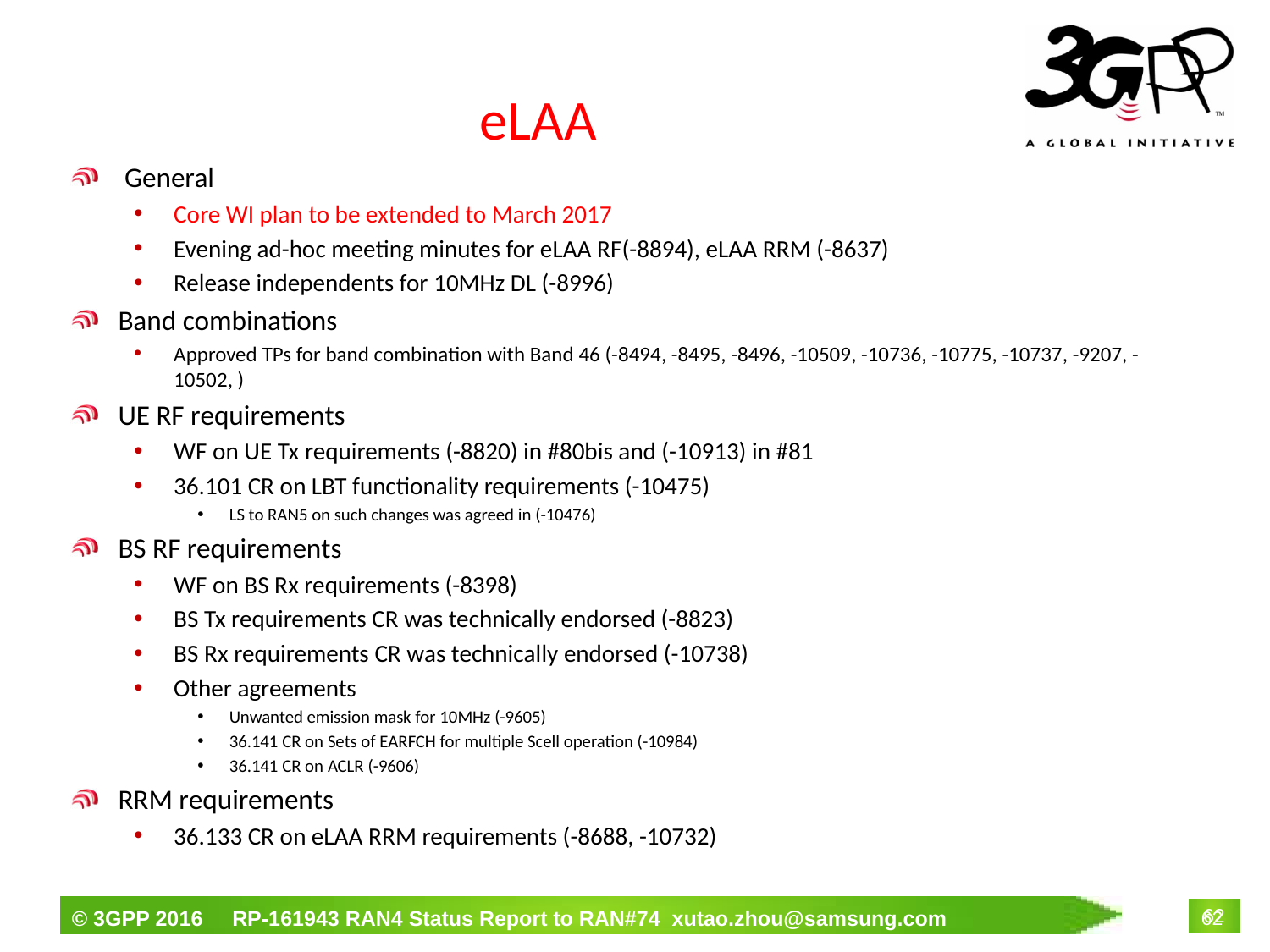

# eLAA
 General
Core WI plan to be extended to March 2017
Evening ad-hoc meeting minutes for eLAA RF(-8894), eLAA RRM (-8637)
Release independents for 10MHz DL (-8996)
Band combinations
Approved TPs for band combination with Band 46 (-8494, -8495, -8496, -10509, -10736, -10775, -10737, -9207, -10502, )
UE RF requirements
WF on UE Tx requirements (-8820) in #80bis and (-10913) in #81
36.101 CR on LBT functionality requirements (-10475)
LS to RAN5 on such changes was agreed in (-10476)
BS RF requirements
WF on BS Rx requirements (-8398)
BS Tx requirements CR was technically endorsed (-8823)
BS Rx requirements CR was technically endorsed (-10738)
Other agreements
Unwanted emission mask for 10MHz (-9605)
36.141 CR on Sets of EARFCH for multiple Scell operation (-10984)
36.141 CR on ACLR (-9606)
RRM requirements
36.133 CR on eLAA RRM requirements (-8688, -10732)

62